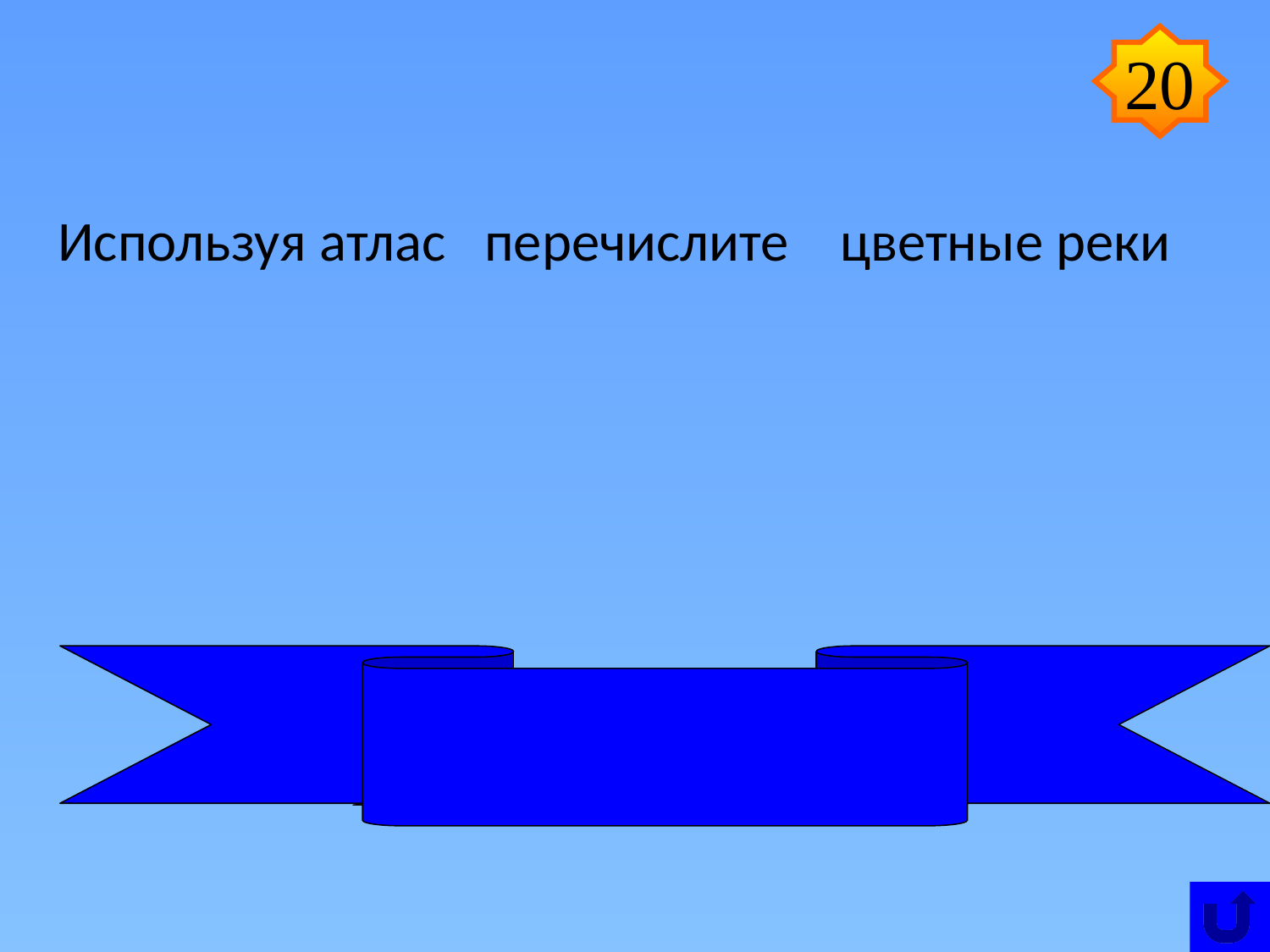

20
Используя атлас   перечислите    цветные реки

Оранжевая, Голубой Нил,Белый Нил,
 Хуанхэ(Желтая река),
Рио-Негру (Черная река).